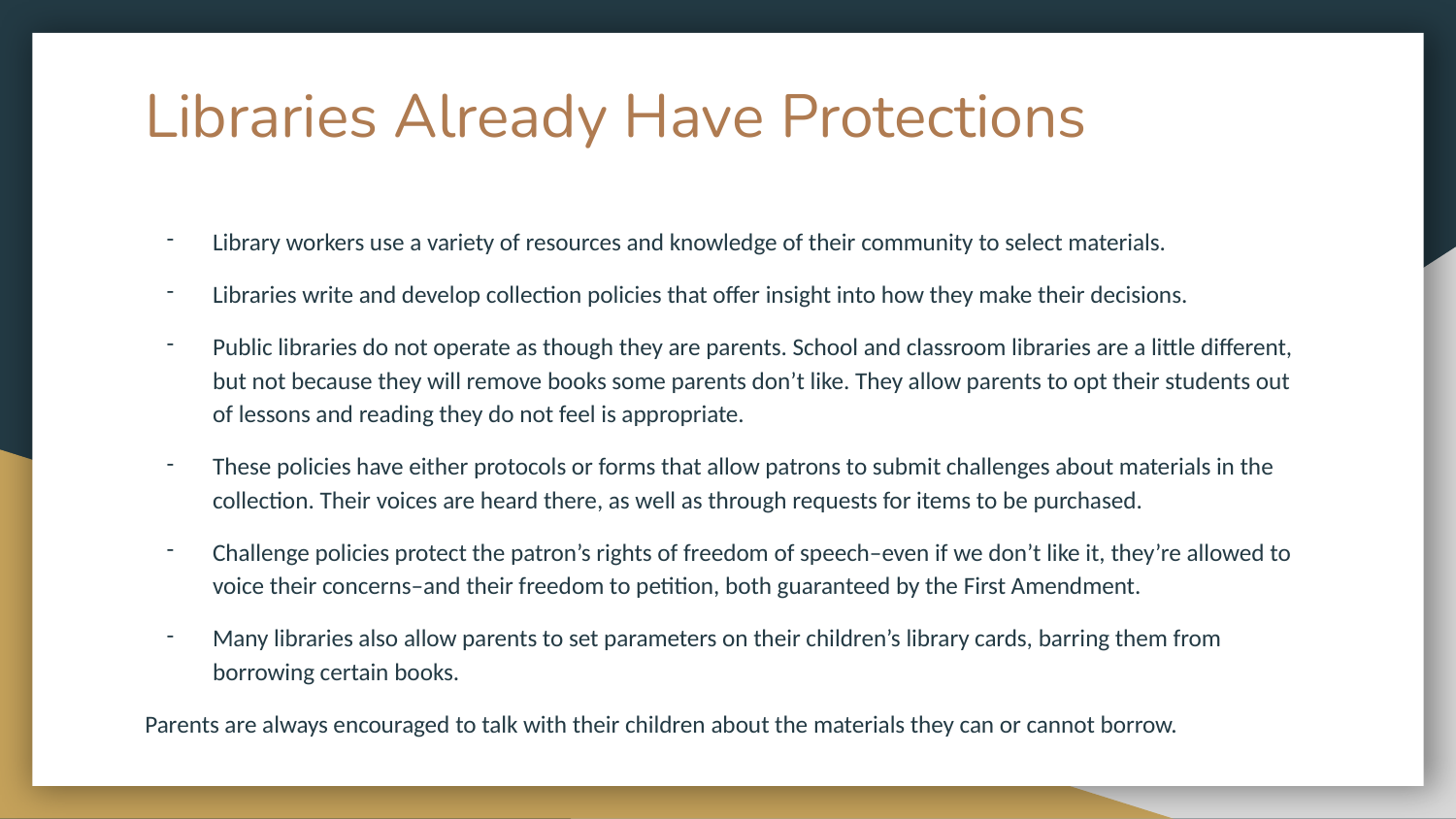

# Libraries Already Have Protections
Library workers use a variety of resources and knowledge of their community to select materials.
Libraries write and develop collection policies that offer insight into how they make their decisions.
Public libraries do not operate as though they are parents. School and classroom libraries are a little different, but not because they will remove books some parents don’t like. They allow parents to opt their students out of lessons and reading they do not feel is appropriate.
These policies have either protocols or forms that allow patrons to submit challenges about materials in the collection. Their voices are heard there, as well as through requests for items to be purchased.
Challenge policies protect the patron’s rights of freedom of speech–even if we don’t like it, they’re allowed to voice their concerns–and their freedom to petition, both guaranteed by the First Amendment.
Many libraries also allow parents to set parameters on their children’s library cards, barring them from borrowing certain books.
Parents are always encouraged to talk with their children about the materials they can or cannot borrow.